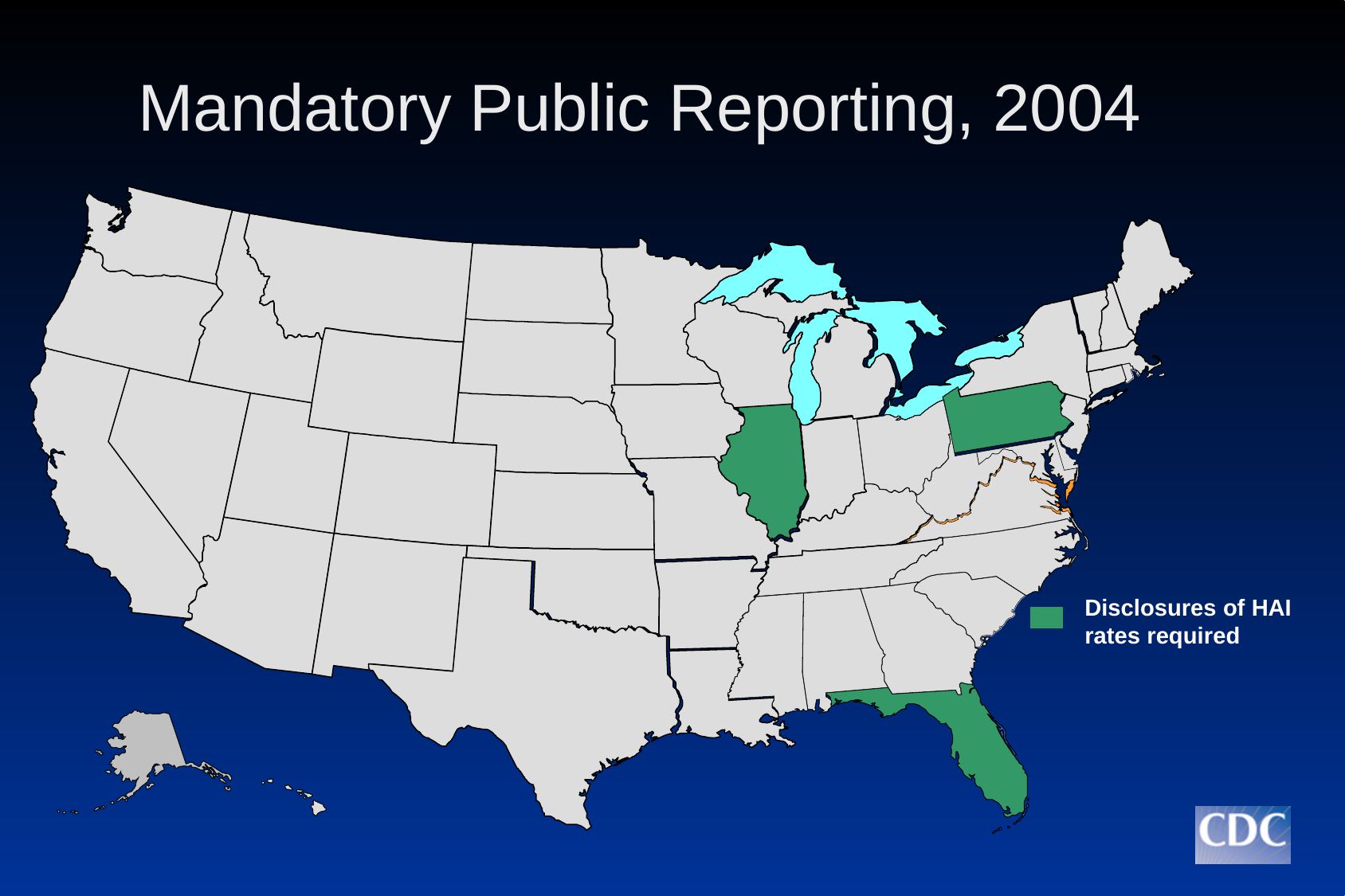

# Mandatory Public Reporting, 2004

DC*

Disclosures of HAI rates required